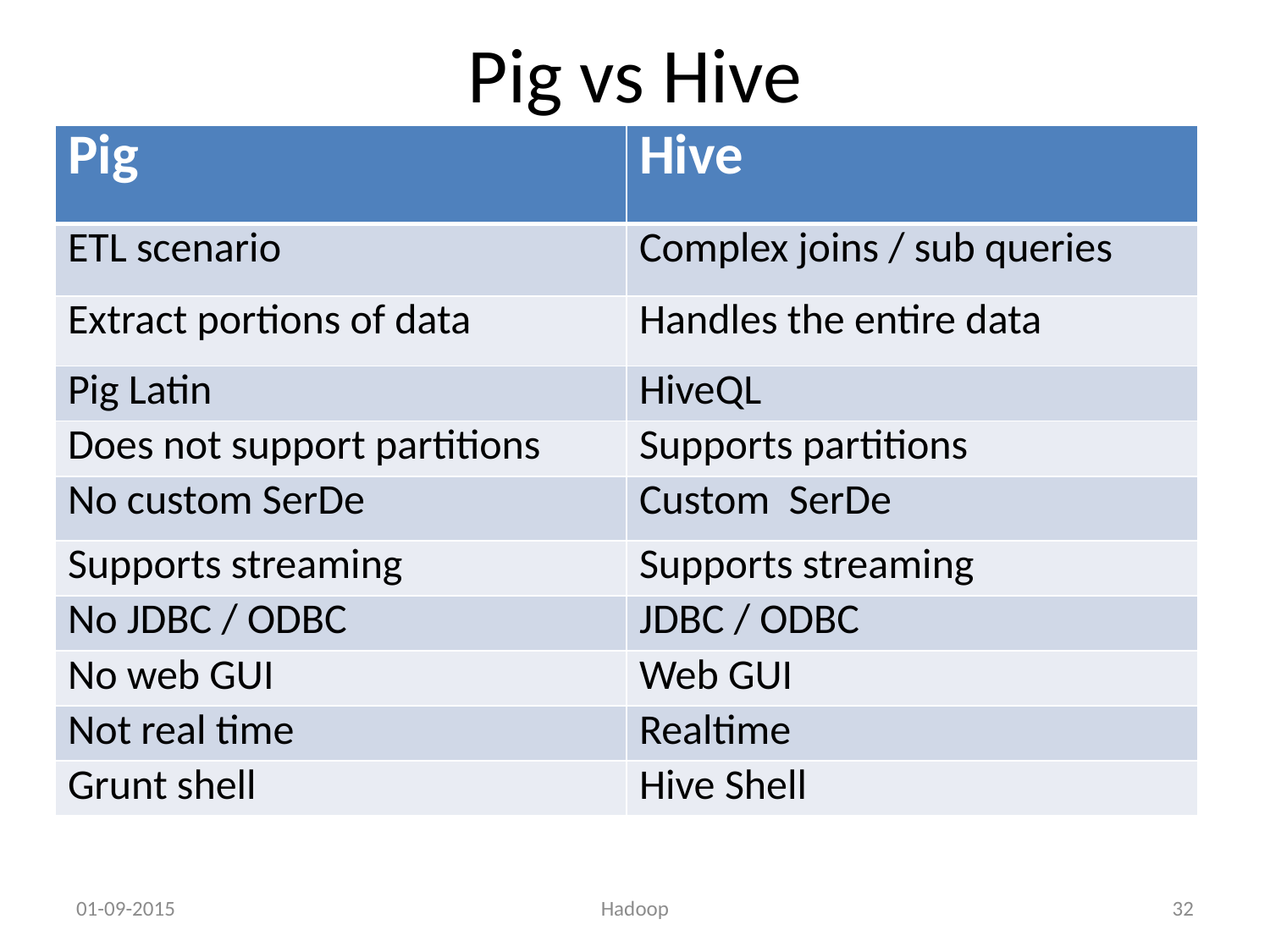

# Pig vs Hive
| Pig | Hive |
| --- | --- |
| ETL scenario | Complex joins / sub queries |
| Extract portions of data | Handles the entire data |
| Pig Latin | HiveQL |
| Does not support partitions | Supports partitions |
| No custom SerDe | Custom SerDe |
| Supports streaming | Supports streaming |
| No JDBC / ODBC | JDBC / ODBC |
| No web GUI | Web GUI |
| Not real time | Realtime |
| Grunt shell | Hive Shell |
01-09-2015
Hadoop
32